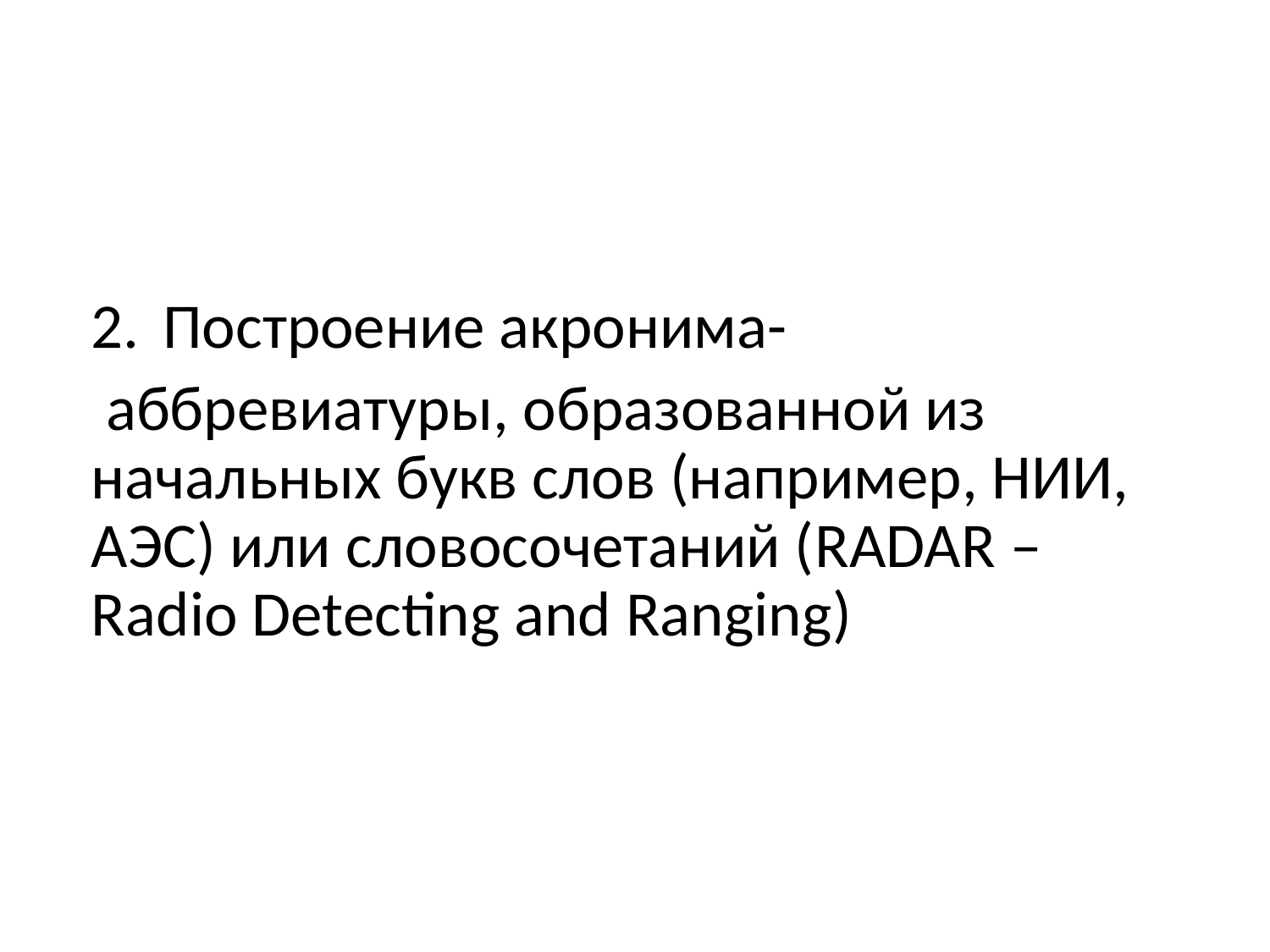

Построение акронима-
 аббревиатуры, образованной из начальных букв слов (например, НИИ, АЭС) или словосочетаний (RADAR – Radio Detecting and Ranging)